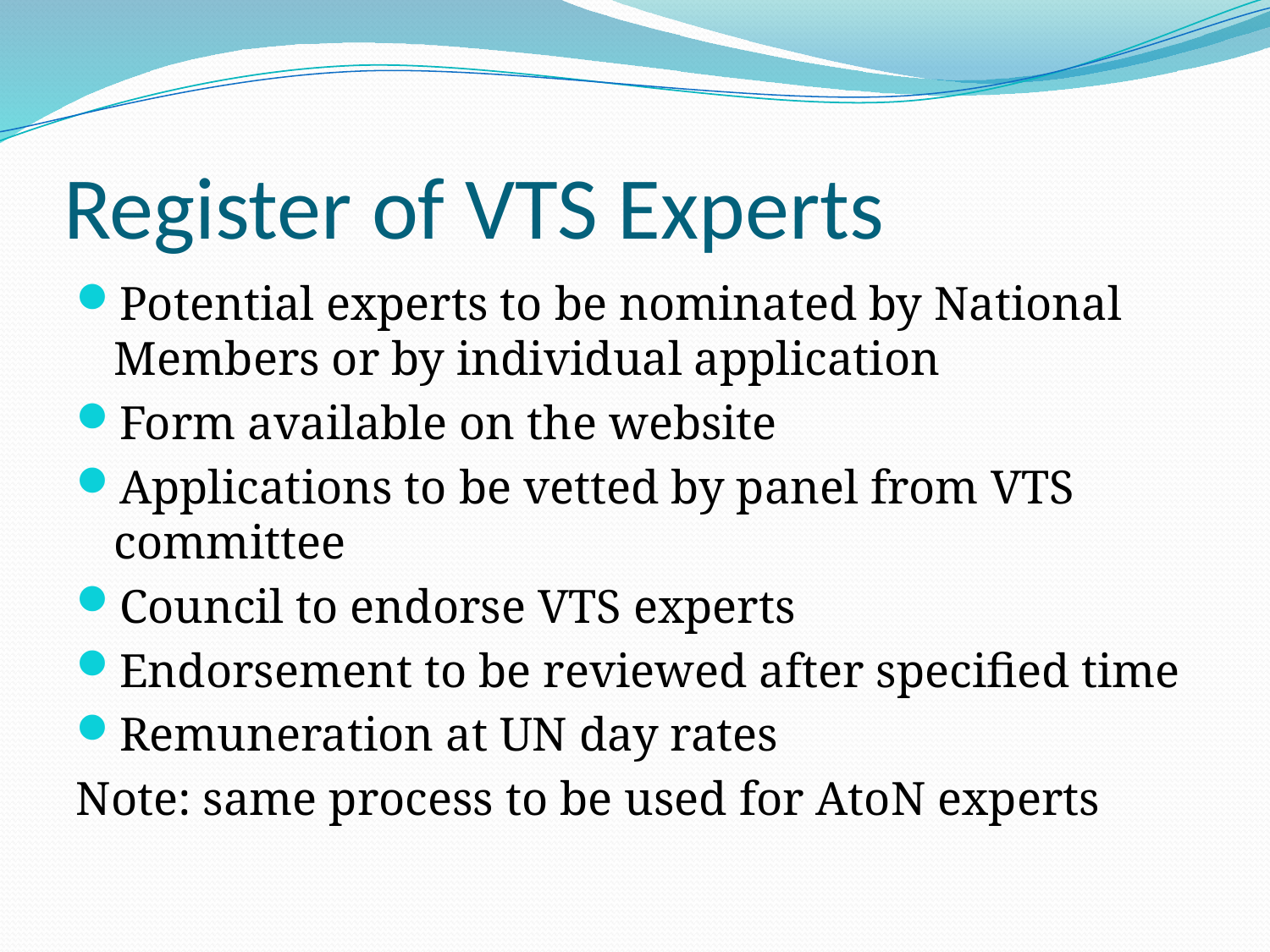

# Register of VTS Experts
Potential experts to be nominated by National Members or by individual application
Form available on the website
Applications to be vetted by panel from VTS committee
Council to endorse VTS experts
Endorsement to be reviewed after specified time
Remuneration at UN day rates
Note: same process to be used for AtoN experts